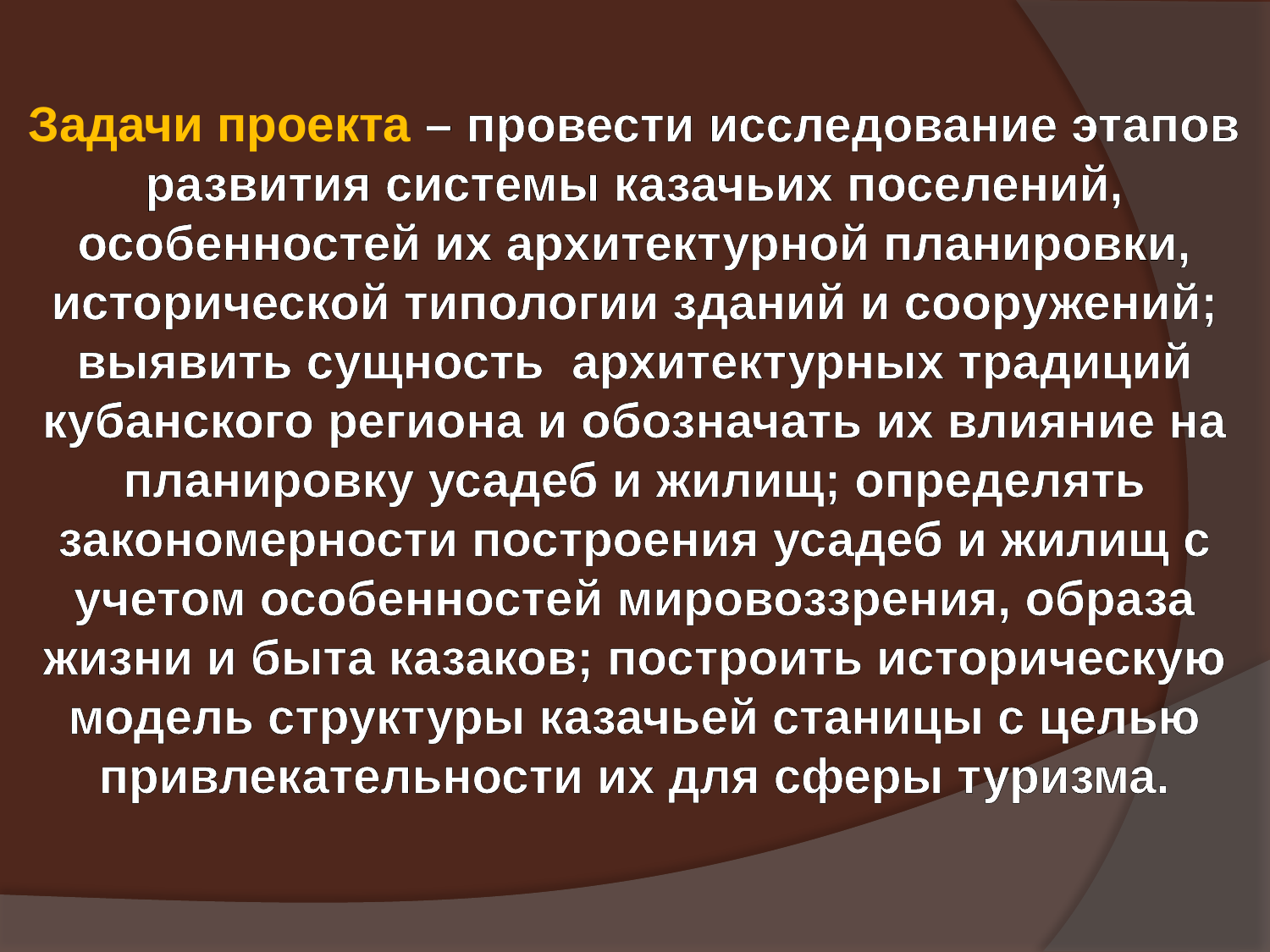

Задачи проекта – провести исследование этапов развития системы казачьих поселений, особенностей их архитектурной планировки, исторической типологии зданий и сооружений; выявить сущность  архитектурных традиций кубанского региона и обозначать их влияние на планировку усадеб и жилищ; определять закономерности построения усадеб и жилищ с учетом особенностей мировоззрения, образа жизни и быта казаков; построить историческую модель структуры казачьей станицы с целью привлекательности их для сферы туризма.